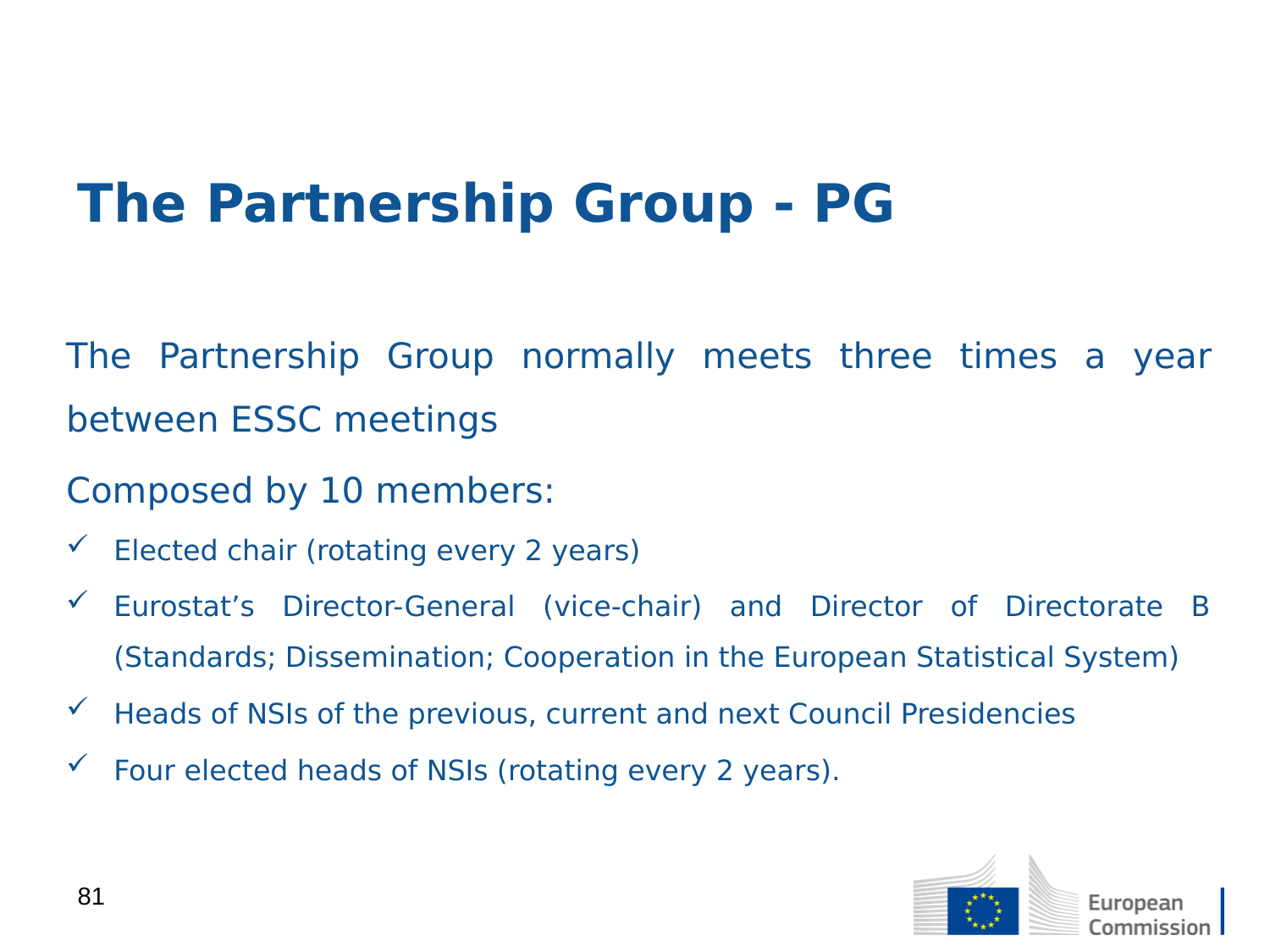

# The Partnership Group - PG
The Partnership Group normally meets three times a year between ESSC meetings
Composed by 10 members:
Elected chair (rotating every 2 years)
Eurostat’s Director-General (vice-chair) and Director of Directorate B (Standards; Dissemination; Cooperation in the European Statistical System)
Heads of NSIs of the previous, current and next Council Presidencies
Four elected heads of NSIs (rotating every 2 years).

.

81